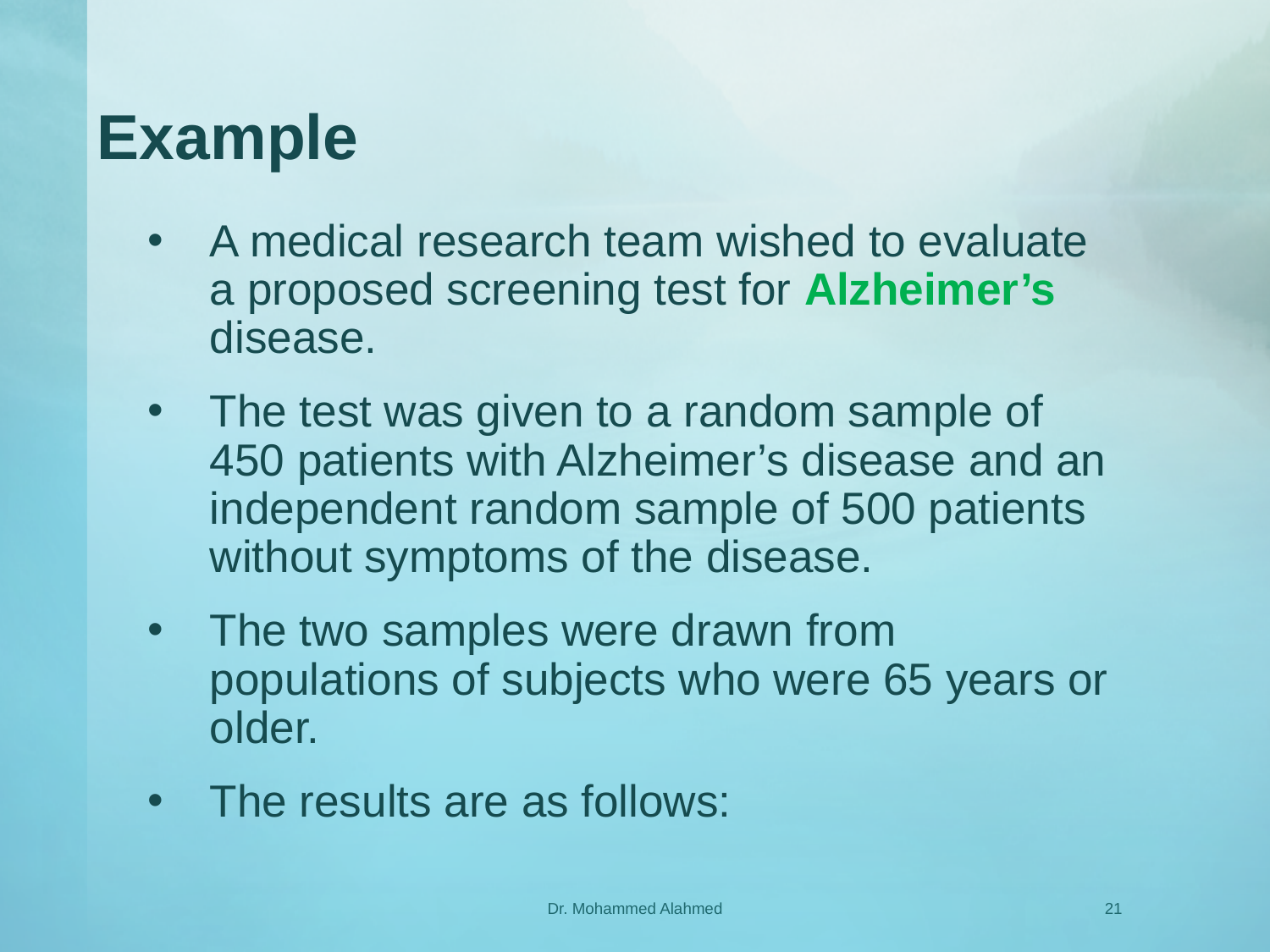

# Example
A medical research team wished to evaluate a proposed screening test for Alzheimer’s disease.
The test was given to a random sample of 450 patients with Alzheimer’s disease and an independent random sample of 500 patients without symptoms of the disease.
The two samples were drawn from populations of subjects who were 65 years or older.
The results are as follows:
Dr. Mohammed Alahmed
21